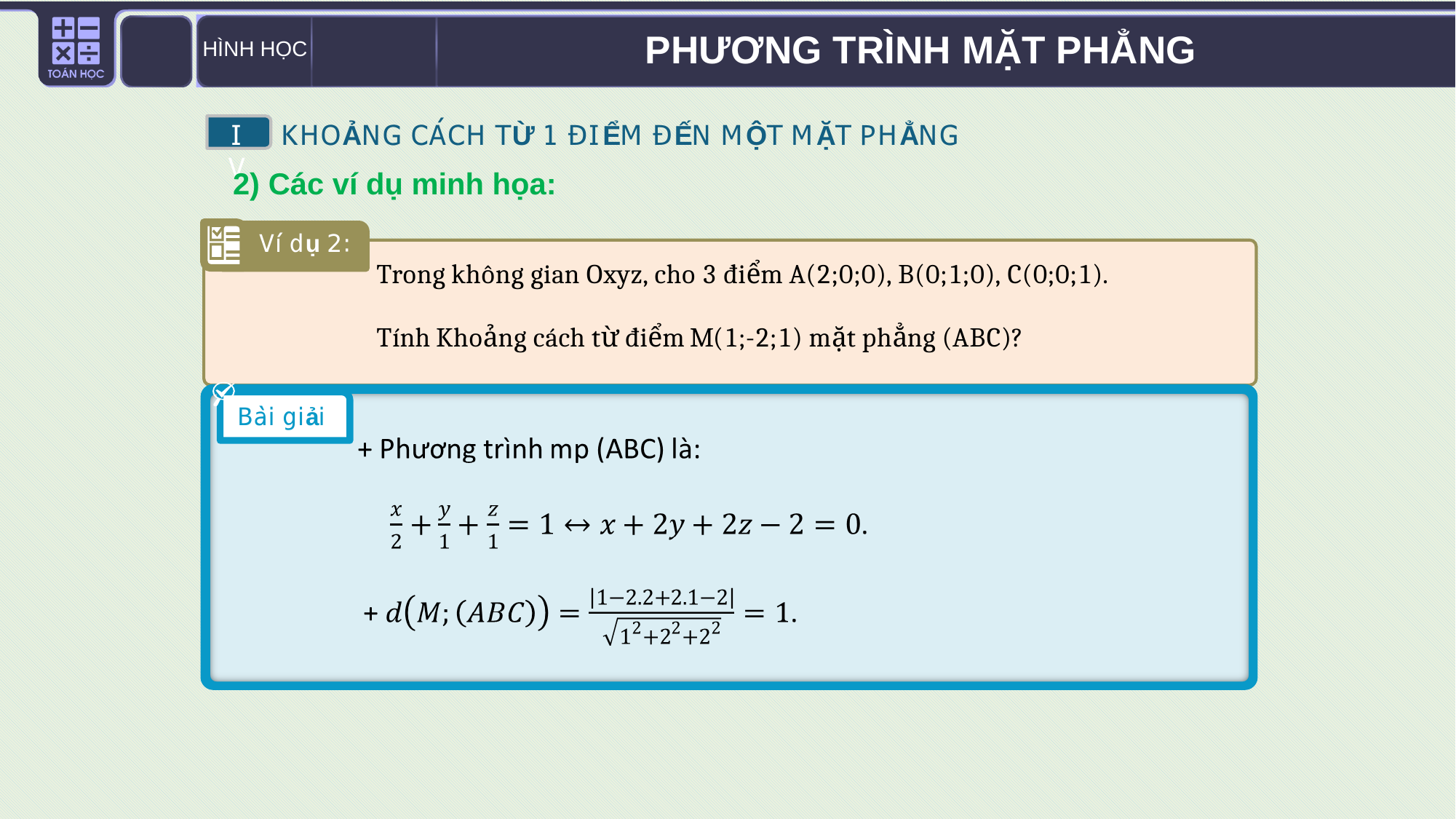

KHOẢNG CÁCH TỪ 1 ĐIỂM ĐẾN MỘT MẶT PHẲNG

IV

2) Các ví dụ minh họa:

Ví dụ 2:

                      Trong không gian Oxyz, cho 3 điểm A(2;0;0), B(0;1;0), C(0;0;1).
                            Tính Khoảng cách từ điểm M(1;-2;1) mặt phẳng (ABC)?

Bài giải